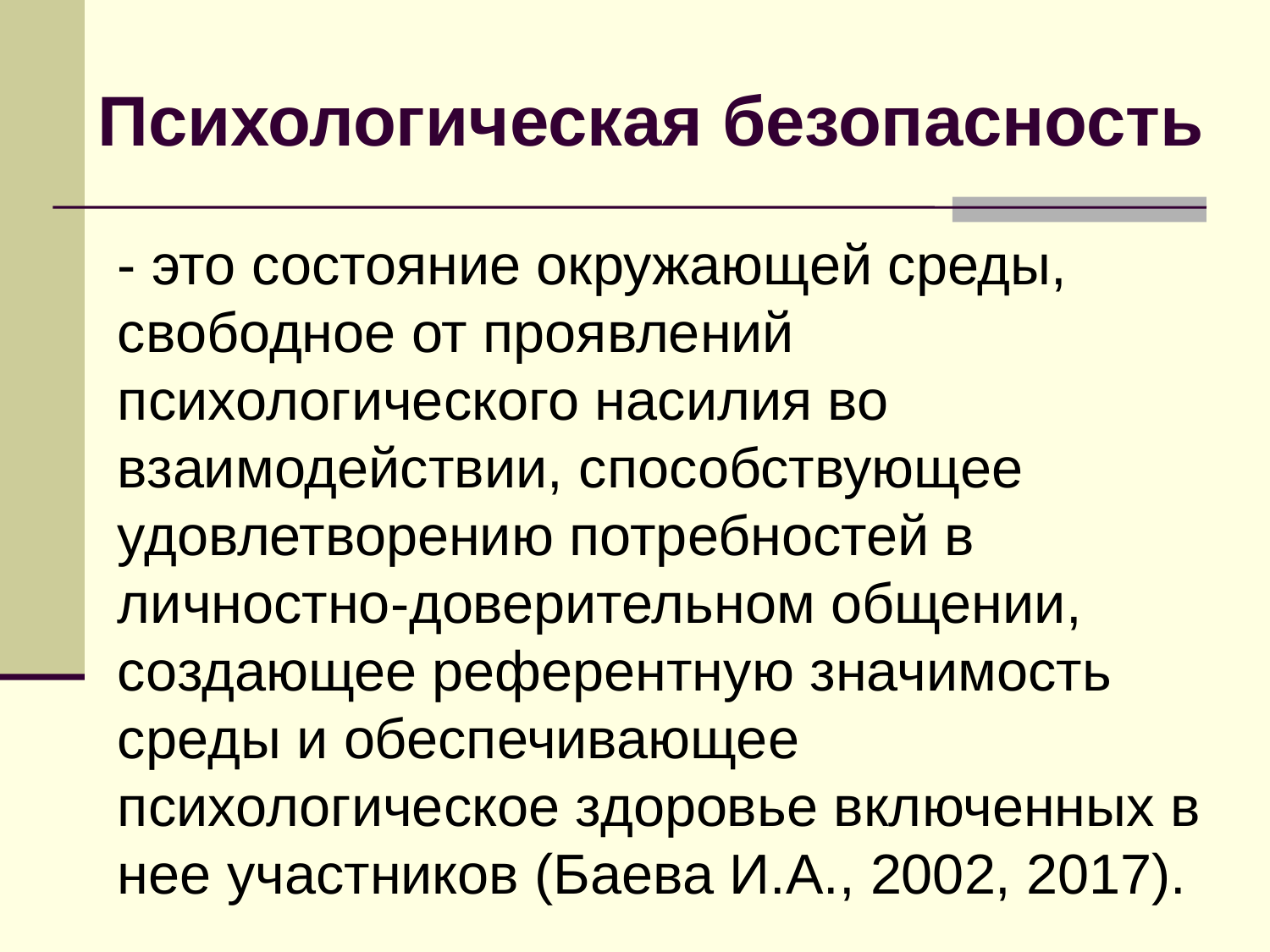

# Психологическая безопасность
- это состояние окружающей среды, свободное от проявлений психологического насилия во взаимодействии, способствующее удовлетворению потребностей в личностно-доверительном общении, создающее референтную значимость среды и обеспечивающее психологическое здоровье включенных в нее участников (Баева И.А., 2002, 2017).